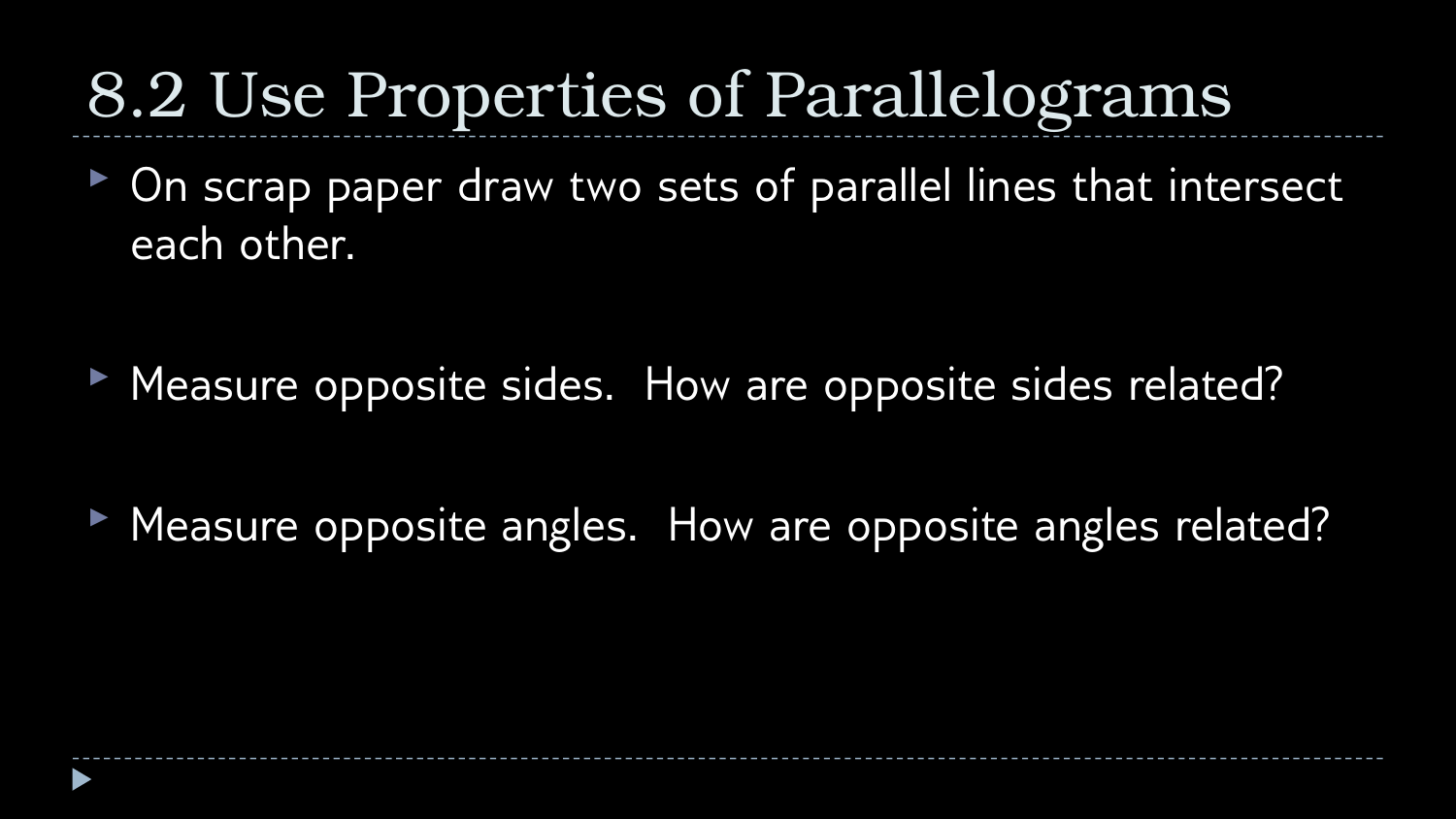

# 8.2 Use Properties of Parallelograms
On scrap paper draw two sets of parallel lines that intersect each other.

Measure opposite sides.  How are opposite sides related?

Measure opposite angles.  How are opposite angles related?